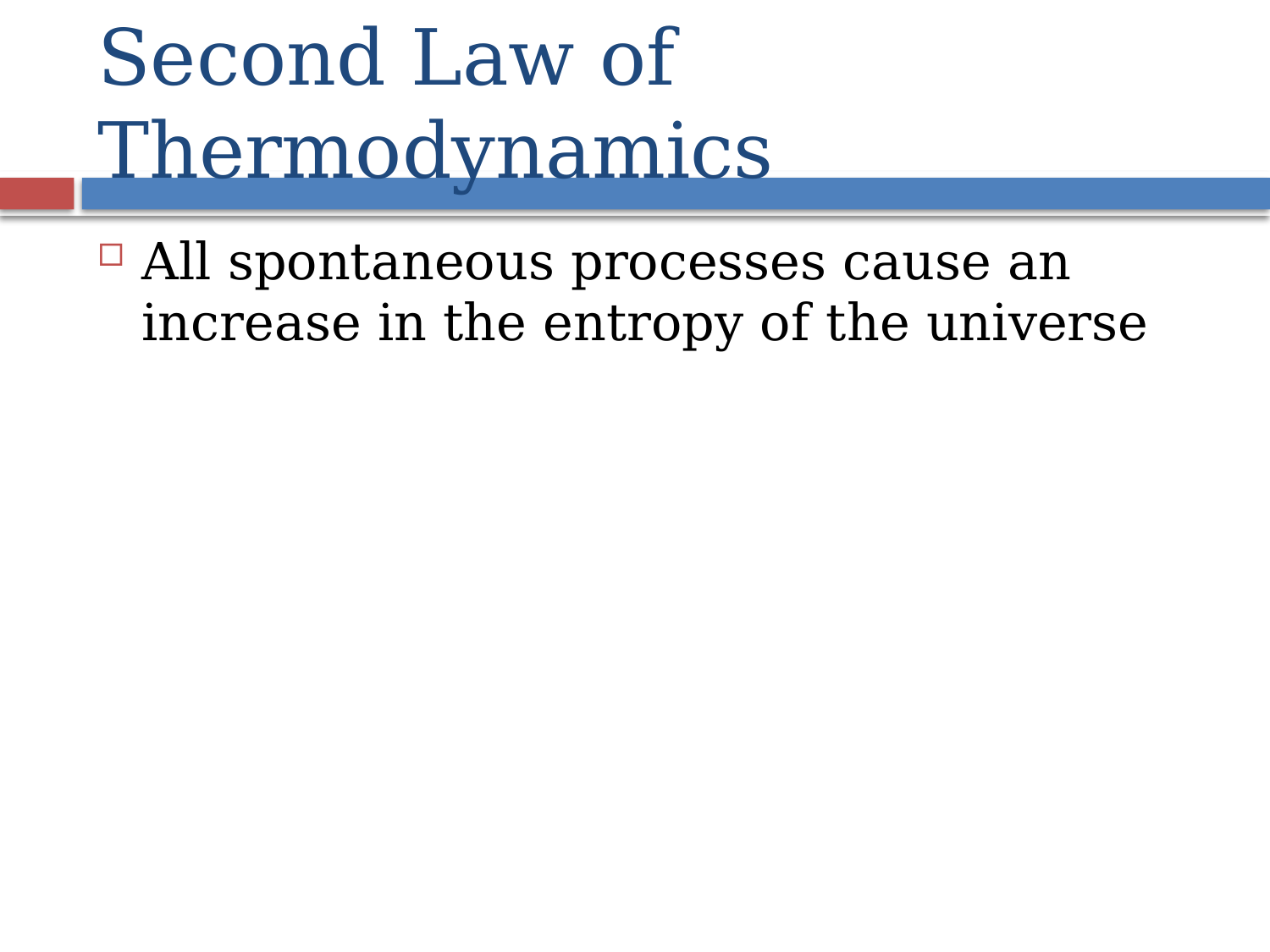

# Second Law of Thermodynamics
All spontaneous processes cause an increase in the entropy of the universe